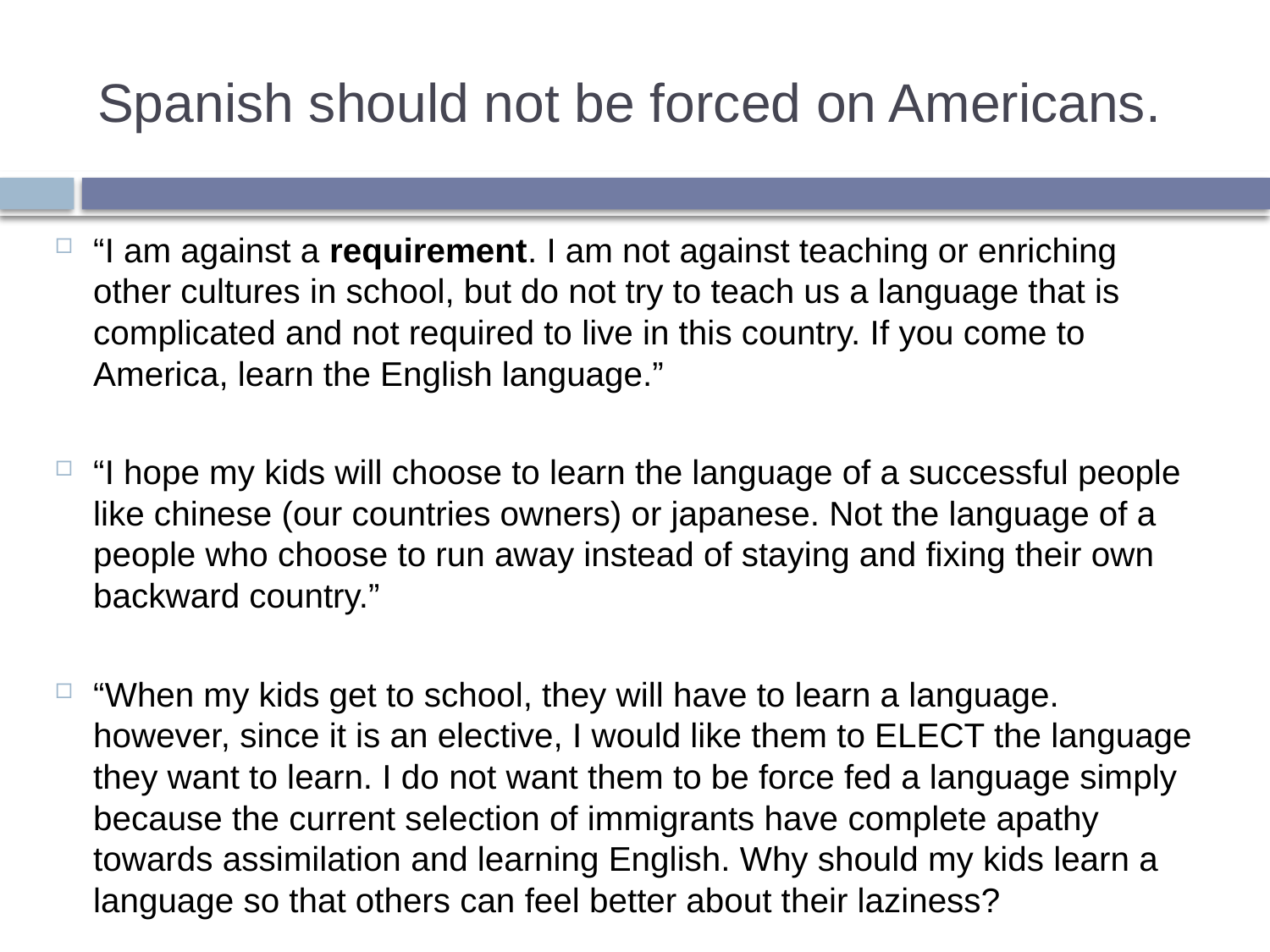

# Spanish should not be forced on Americans.
“I am against a requirement. I am not against teaching or enriching other cultures in school, but do not try to teach us a language that is complicated and not required to live in this country. If you come to America, learn the English language.”

“I hope my kids will choose to learn the language of a successful people like chinese (our countries owners) or japanese. Not the language of a people who choose to run away instead of staying and fixing their own backward country.”

“When my kids get to school, they will have to learn a language. however, since it is an elective, I would like them to ELECT the language they want to learn. I do not want them to be force fed a language simply because the current selection of immigrants have complete apathy towards assimilation and learning English. Why should my kids learn a language so that others can feel better about their laziness?